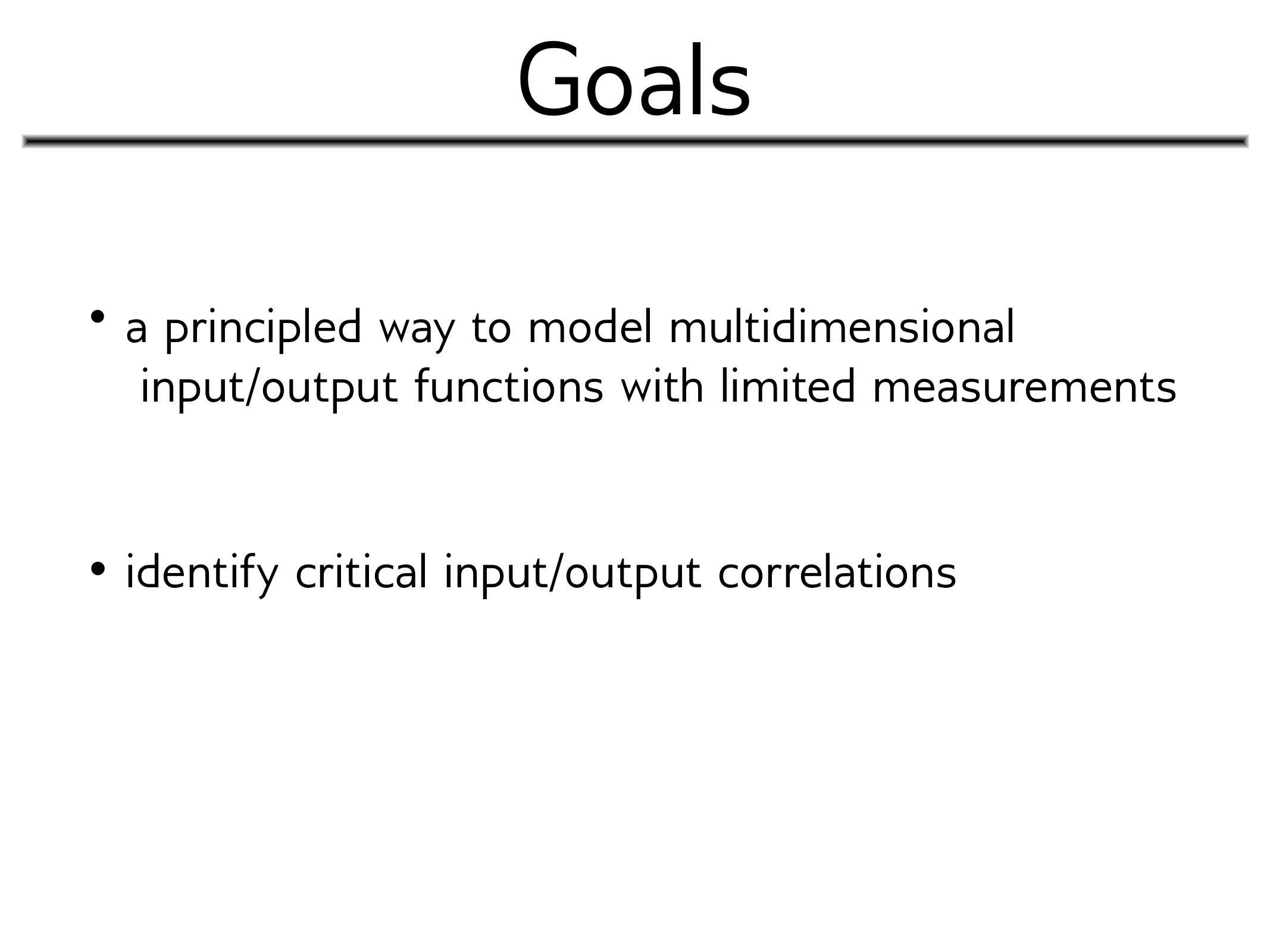

Goals

# a principled way to model multidimensional input/output functions with limited measurements
 identify critical input/output correlations